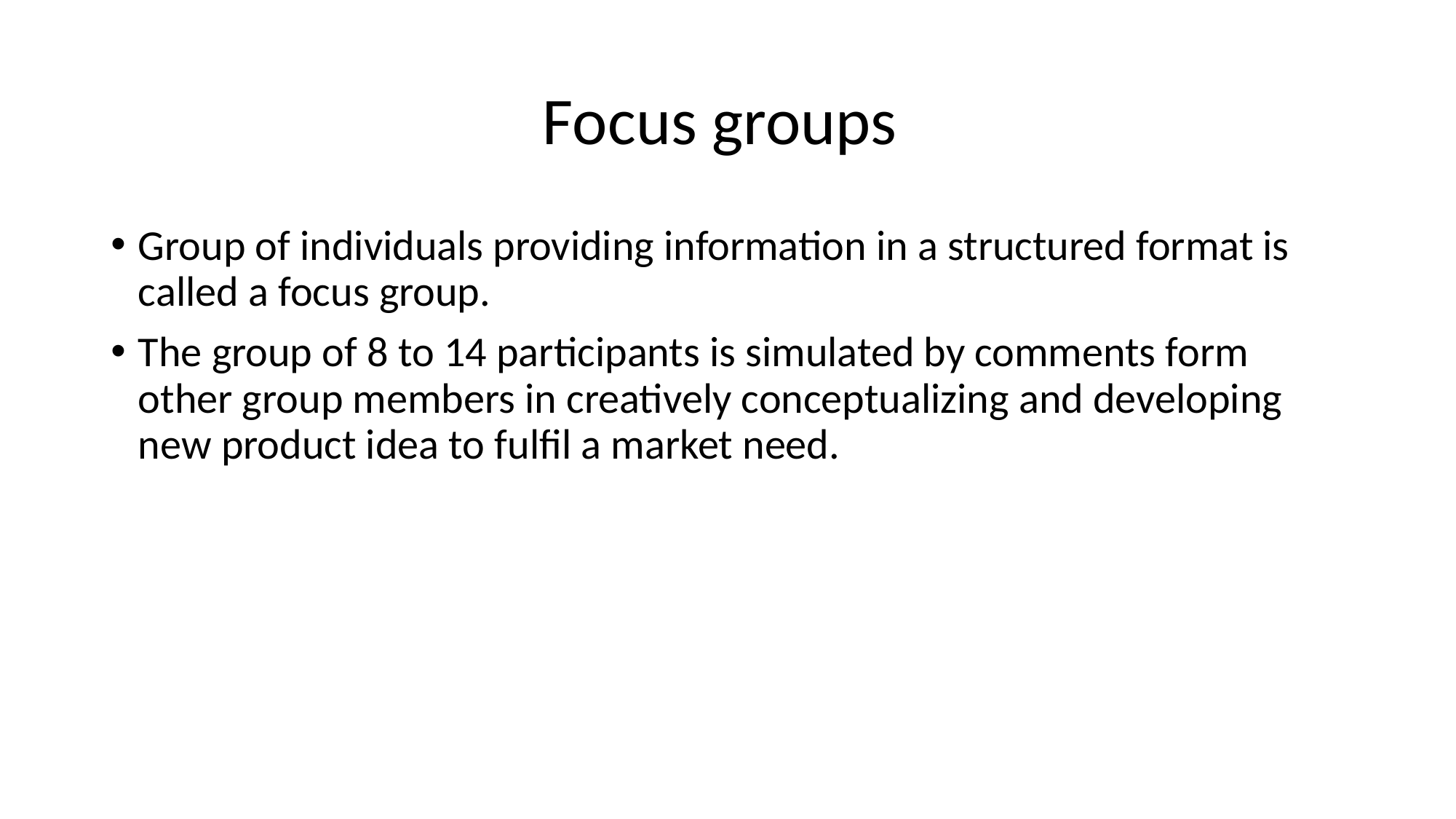

# Focus groups
Group of individuals providing information in a structured format is called a focus group.
The group of 8 to 14 participants is simulated by comments form other group members in creatively conceptualizing and developing new product idea to fulfil a market need.